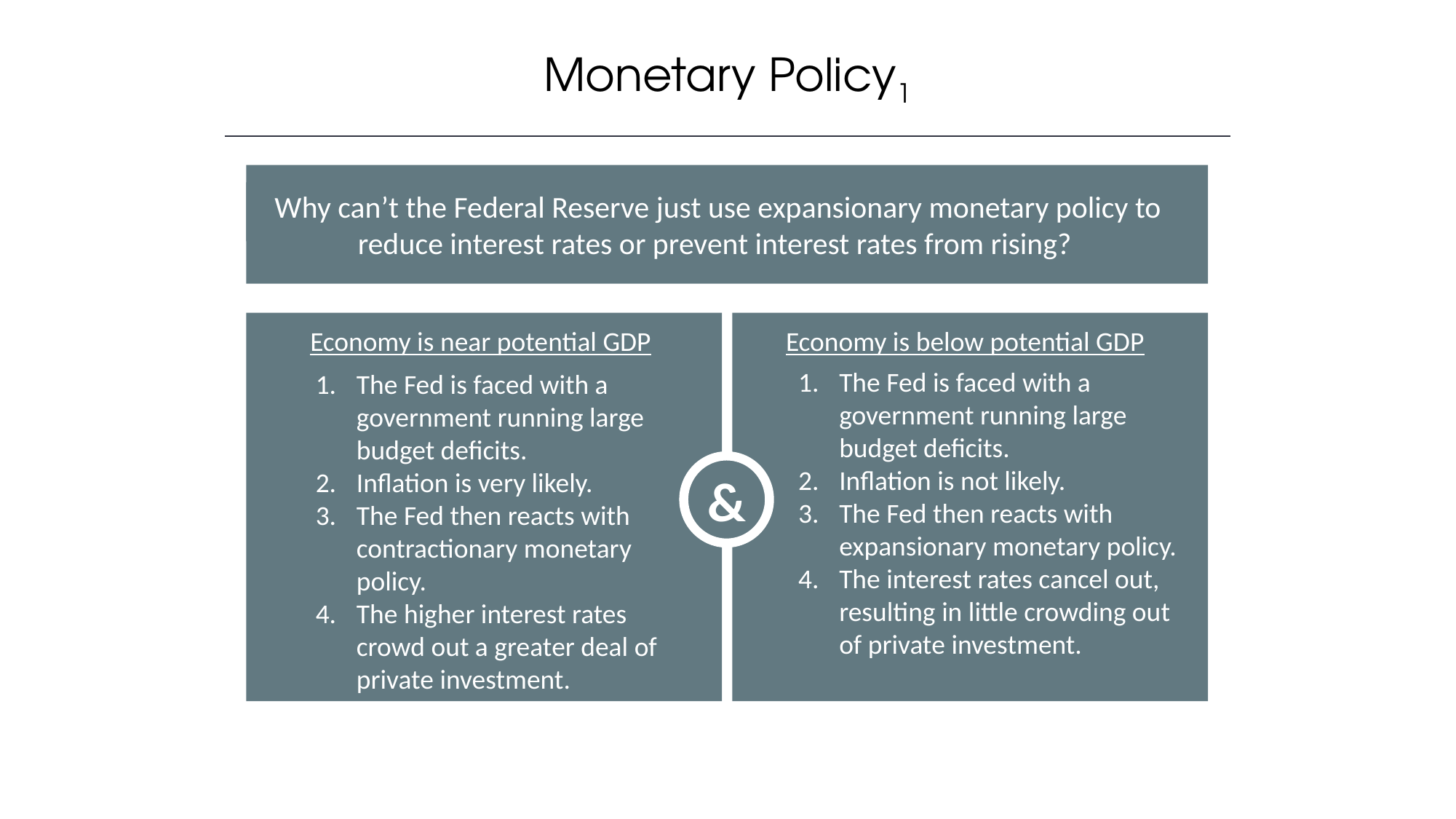

Monetary Policy1

Why can’t the Federal Reserve just use expansionary monetary policy to reduce interest rates or prevent interest rates from rising?

&
Economy is near potential GDP
Economy is below potential GDP
The Fed is faced with a government running large budget deficits.
Inflation is not likely.
The Fed then reacts with expansionary monetary policy.
The interest rates cancel out, resulting in little crowding out of private investment.
The Fed is faced with a government running large budget deficits.
Inflation is very likely.
The Fed then reacts with contractionary monetary policy.
The higher interest rates crowd out a greater deal of private investment.